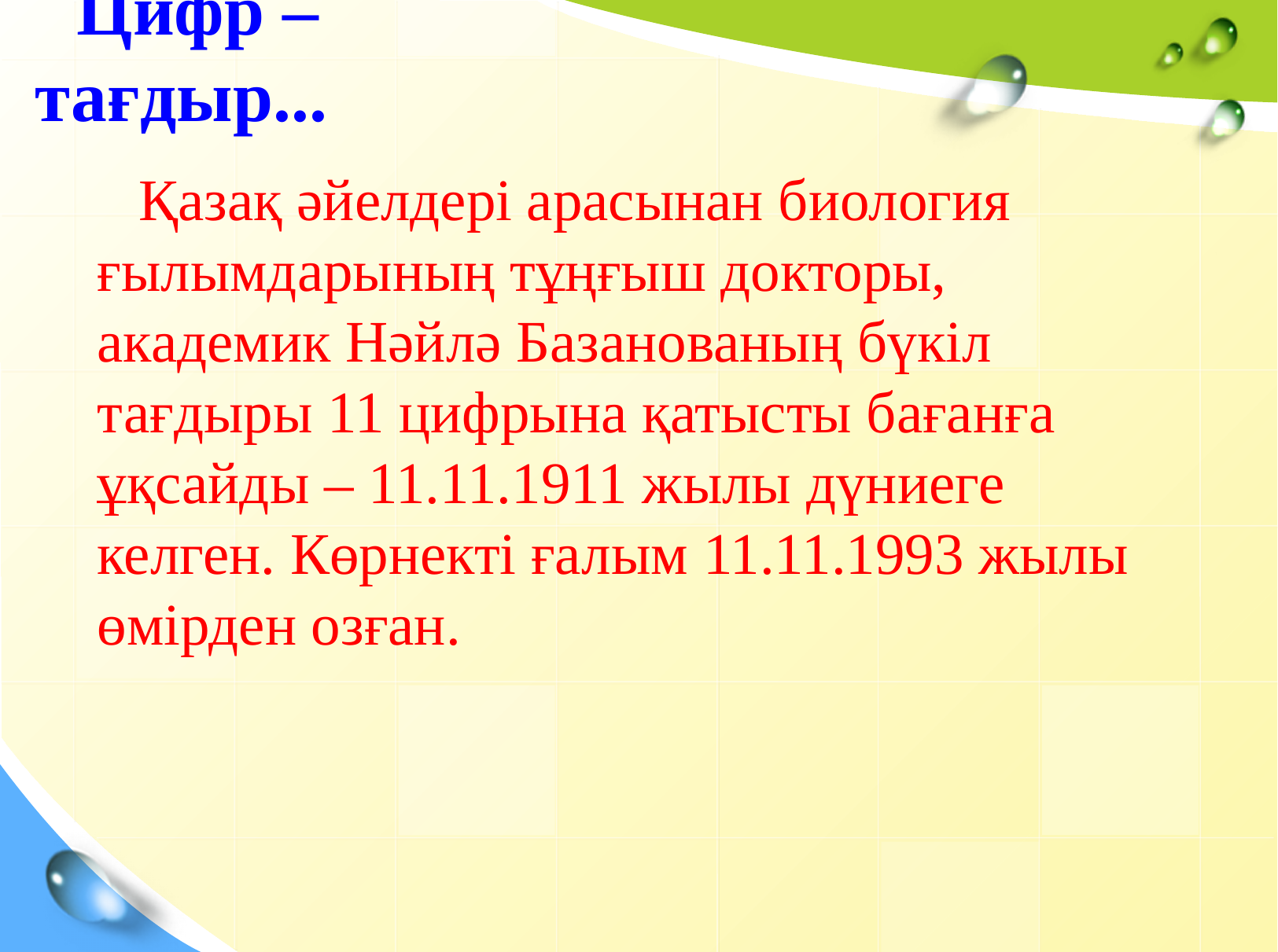

Цифр – тағдыр...
Қазақ әйелдері арасынан биология ғылымдарының тұңғыш докторы, академик Нәйлә Базанованың бүкіл тағдыры 11 цифрына қатысты бағанға ұқсайды – 11.11.1911 жылы дүниеге келген. Көрнекті ғалым 11.11.1993 жылы өмірден озған.